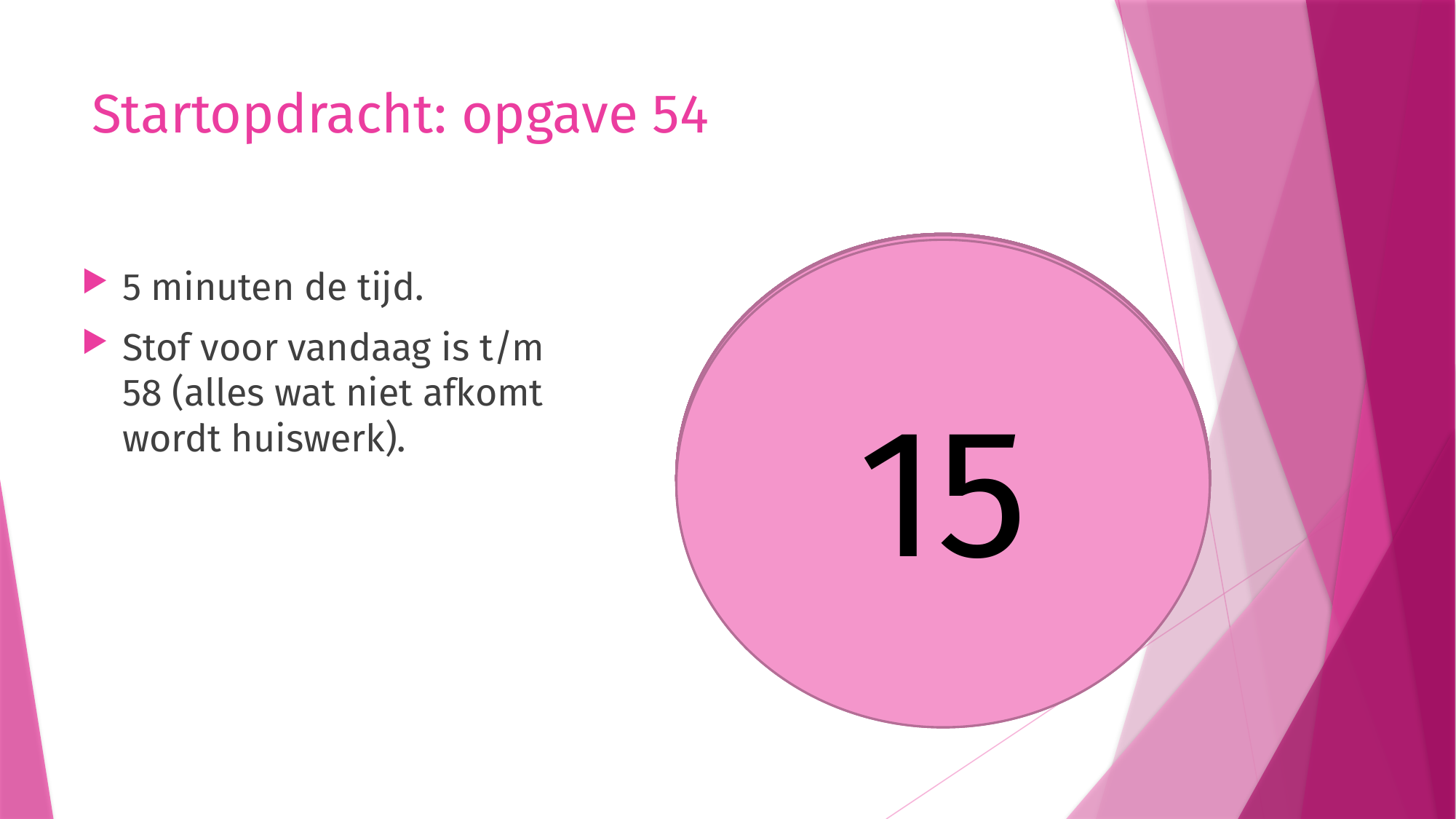

# Startopdracht: opgave 54
10
9
8
5
6
7
4
3
1
2
14
13
11
15
12
5 minuten de tijd.
Stof voor vandaag is t/m 58 (alles wat niet afkomt wordt huiswerk).